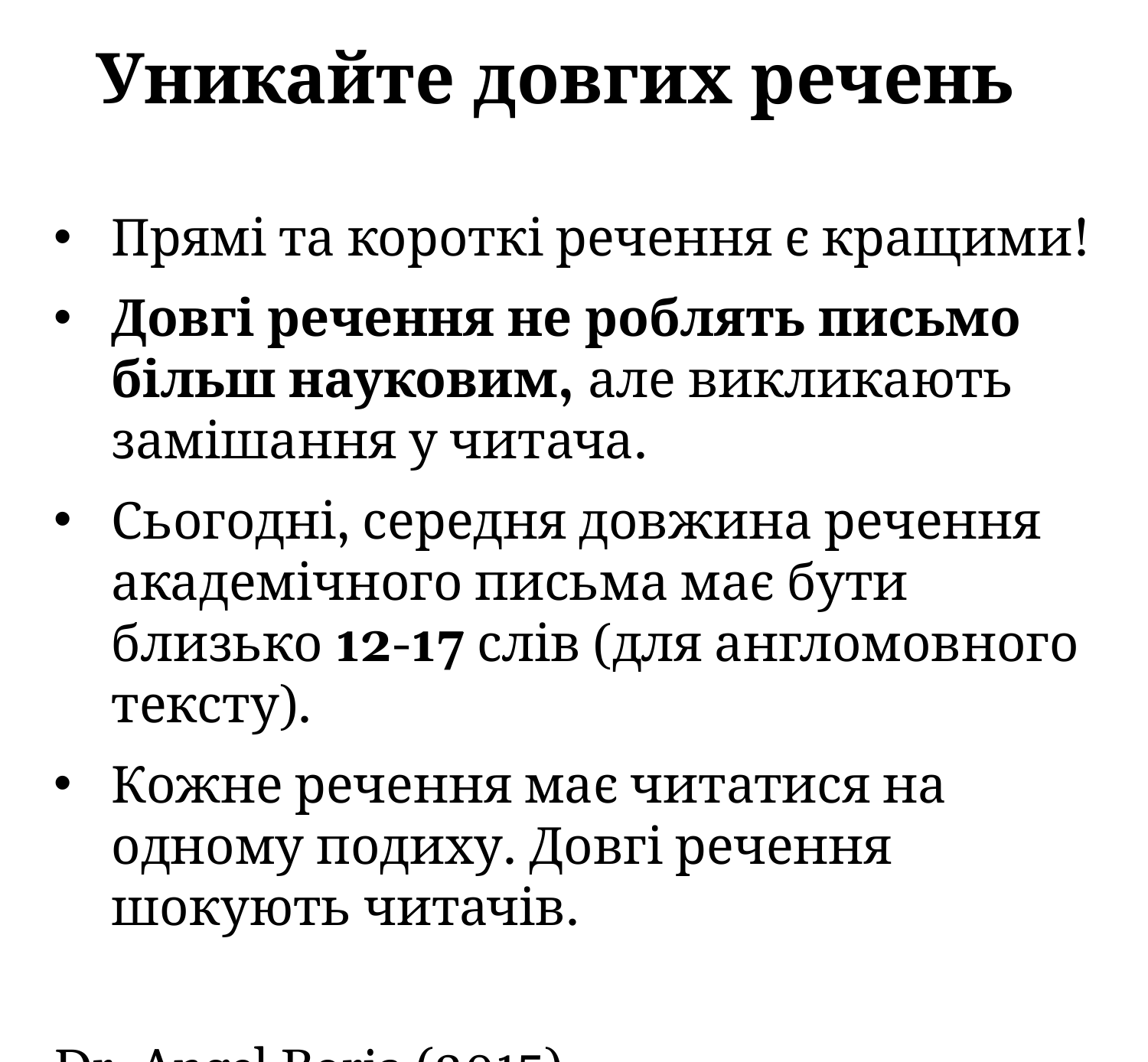

# Уникайте довгих речень
Прямі та короткі речення є кращими!
Довгі речення не роблять письмо більш науковим, але викликають замішання у читача.
Сьогодні, середня довжина речення академічного письма має бути близько 12-17 слів (для англомовного тексту).
Кожне речення має читатися на одному подиху. Довгі речення шокують читачів.

Dr. Angel Borja (2015)